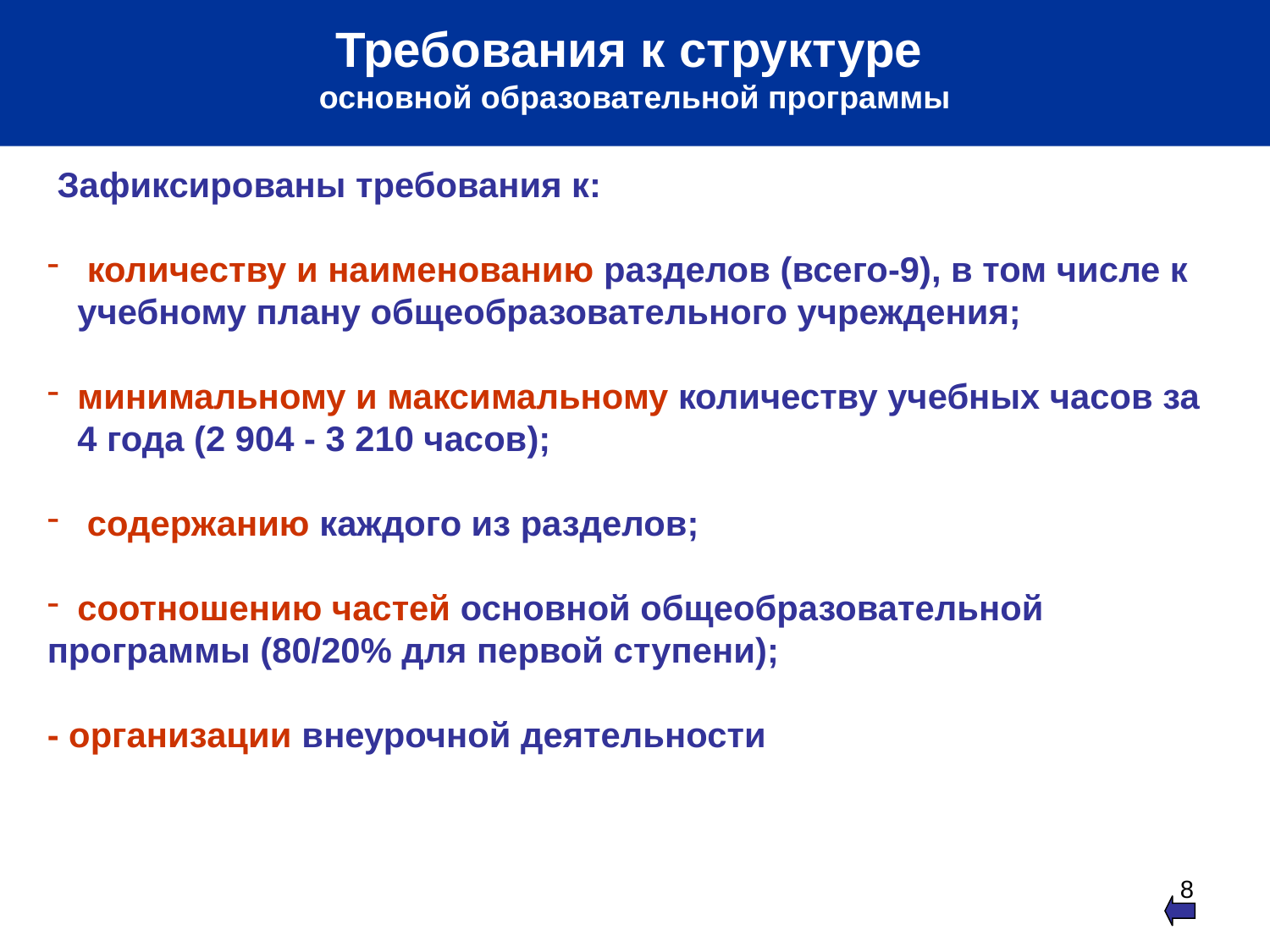

Требования к структуре
основной образовательной программы

 Зафиксированы требования к:

 количеству и наименованию разделов (всего-9), в том числе к учебному плану общеобразовательного учреждения;

минимальному и максимальному количеству учебных часов за 4 года (2 904 - 3 210 часов);

 содержанию каждого из разделов;

соотношению частей основной общеобразовательной
программы (80/20% для первой ступени);

- организации внеурочной деятельности

8